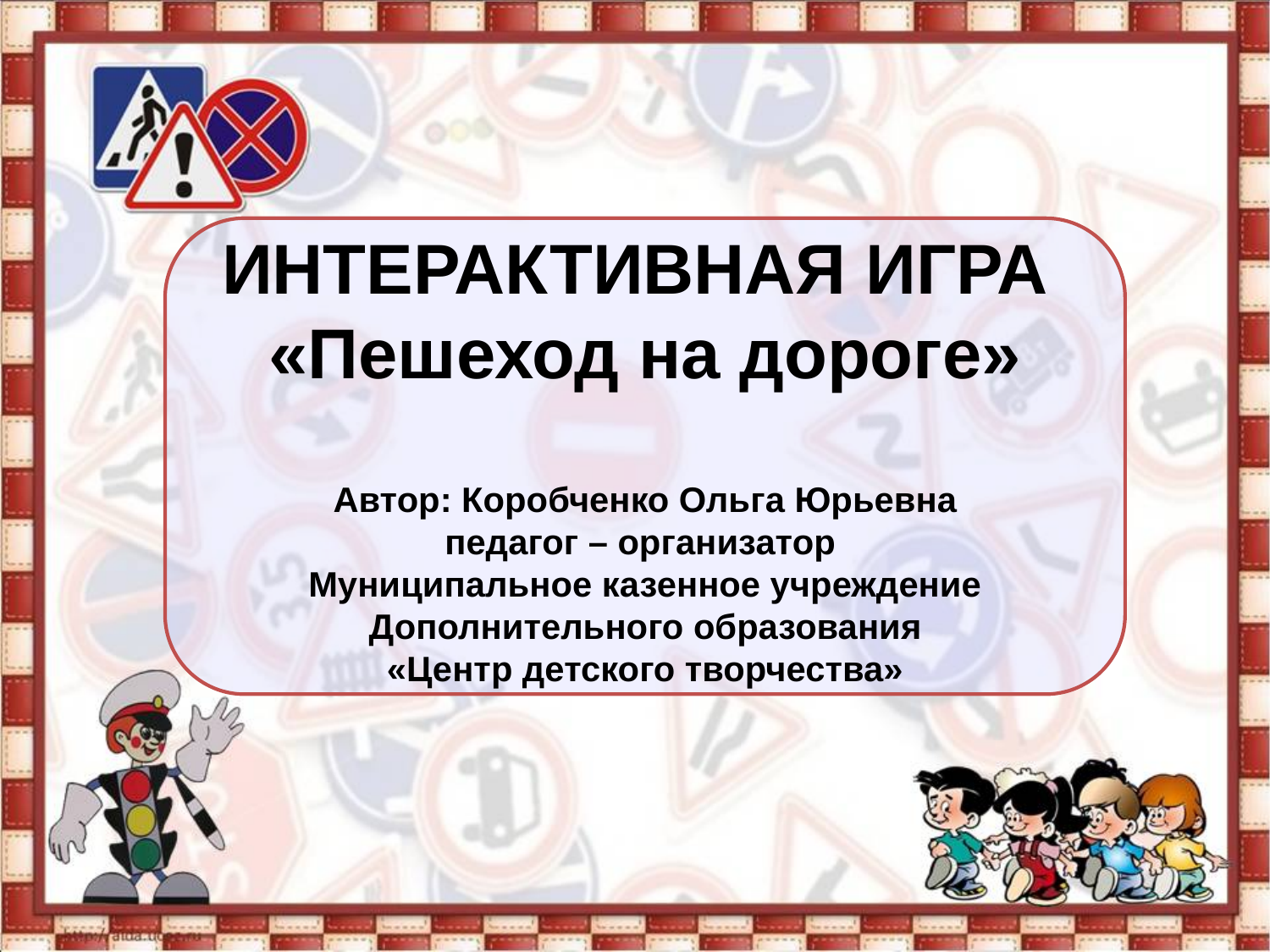

ИНТЕРАКТИВНАЯ ИГРА
«Пешеход на дороге»
Автор: Коробченко Ольга Юрьевна
педагог – организатор
Муниципальное казенное учреждение
Дополнительного образования
«Центр детского творчества»